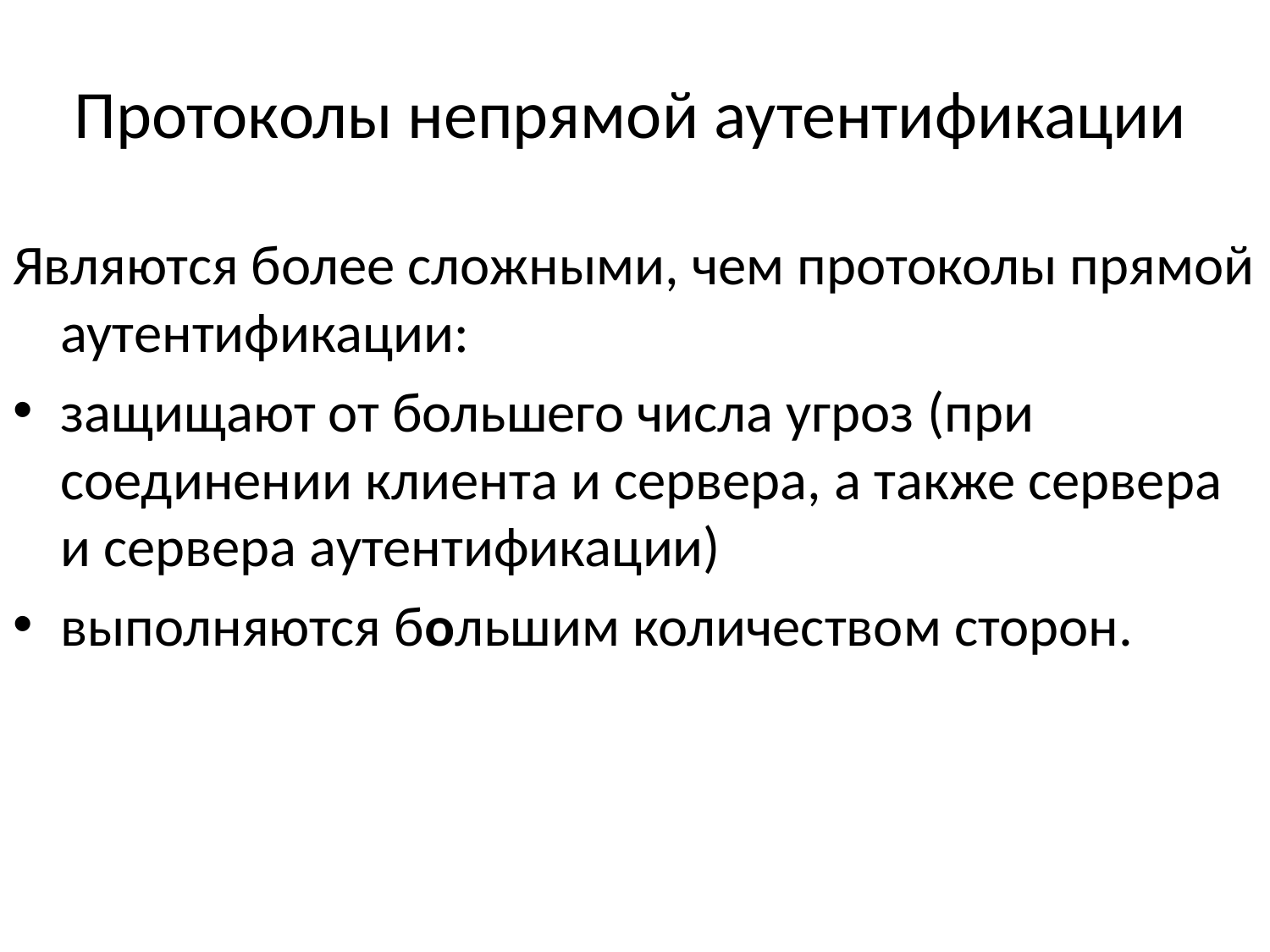

# Протоколы непрямой аутентификации
Являются более сложными, чем протоколы прямой аутентификации:
защищают от большего числа угроз (при соединении клиента и сервера, а также сервера и сервера аутентификации)
выполняются большим количеством сторон.